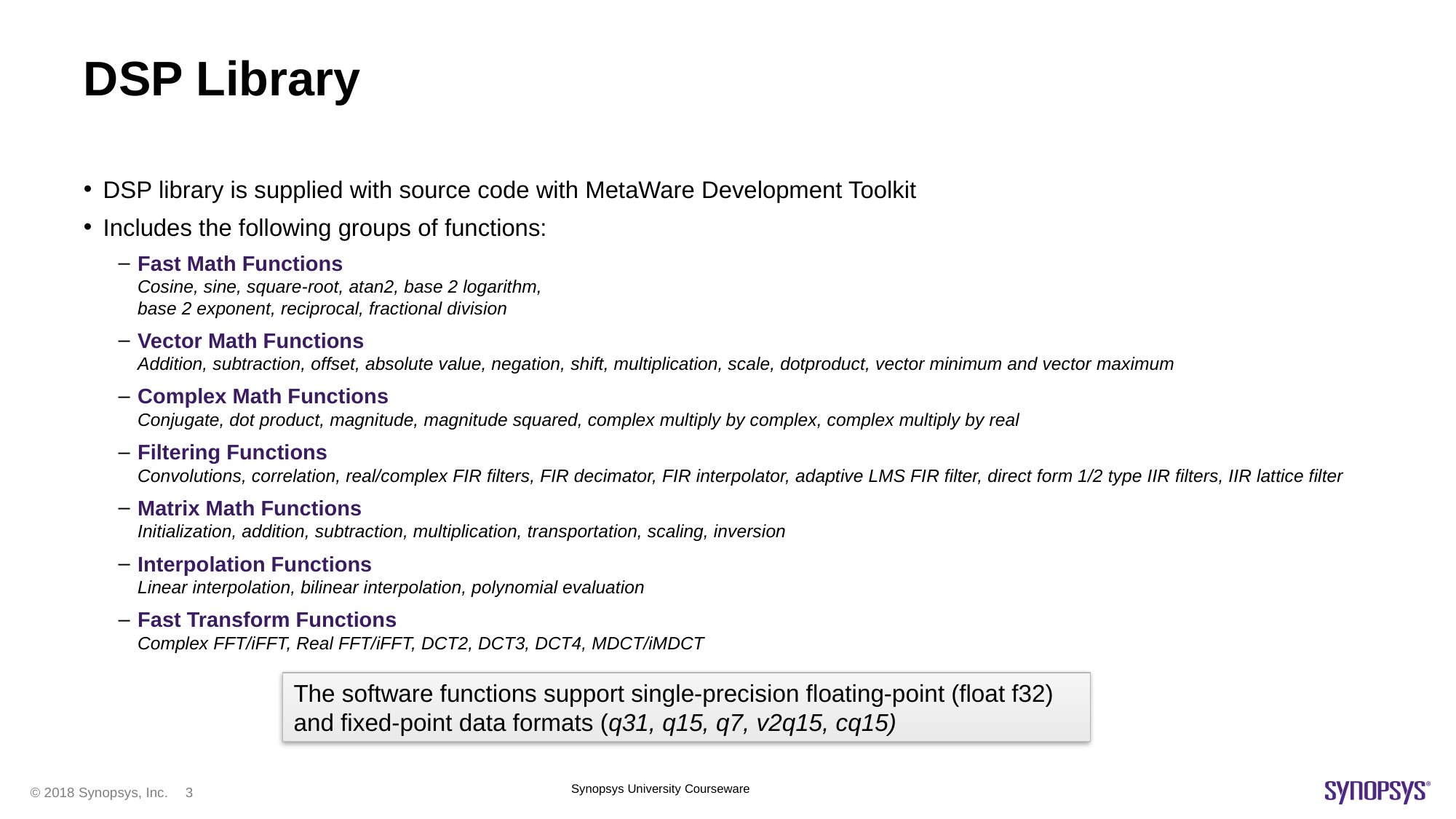

# DSP Library
DSP library is supplied with source code with MetaWare Development Toolkit
Includes the following groups of functions:
Fast Math Functions
Cosine, sine, square-root, atan2, base 2 logarithm,
base 2 exponent, reciprocal, fractional division
Vector Math Functions
Addition, subtraction, offset, absolute value, negation, shift, multiplication, scale, dotproduct, vector minimum and vector maximum
Complex Math Functions
Conjugate, dot product, magnitude, magnitude squared, complex multiply by complex, complex multiply by real
Filtering Functions
Convolutions, correlation, real/complex FIR filters, FIR decimator, FIR interpolator, adaptive LMS FIR filter, direct form 1/2 type IIR filters, IIR lattice filter
Matrix Math Functions
Initialization, addition, subtraction, multiplication, transportation, scaling, inversion
Interpolation Functions
Linear interpolation, bilinear interpolation, polynomial evaluation
Fast Transform Functions
Complex FFT/iFFT, Real FFT/iFFT, DCT2, DCT3, DCT4, MDCT/iMDCT
The software functions support single-precision floating-point (float f32)
and fixed-point data formats (q31, q15, q7, v2q15, cq15)